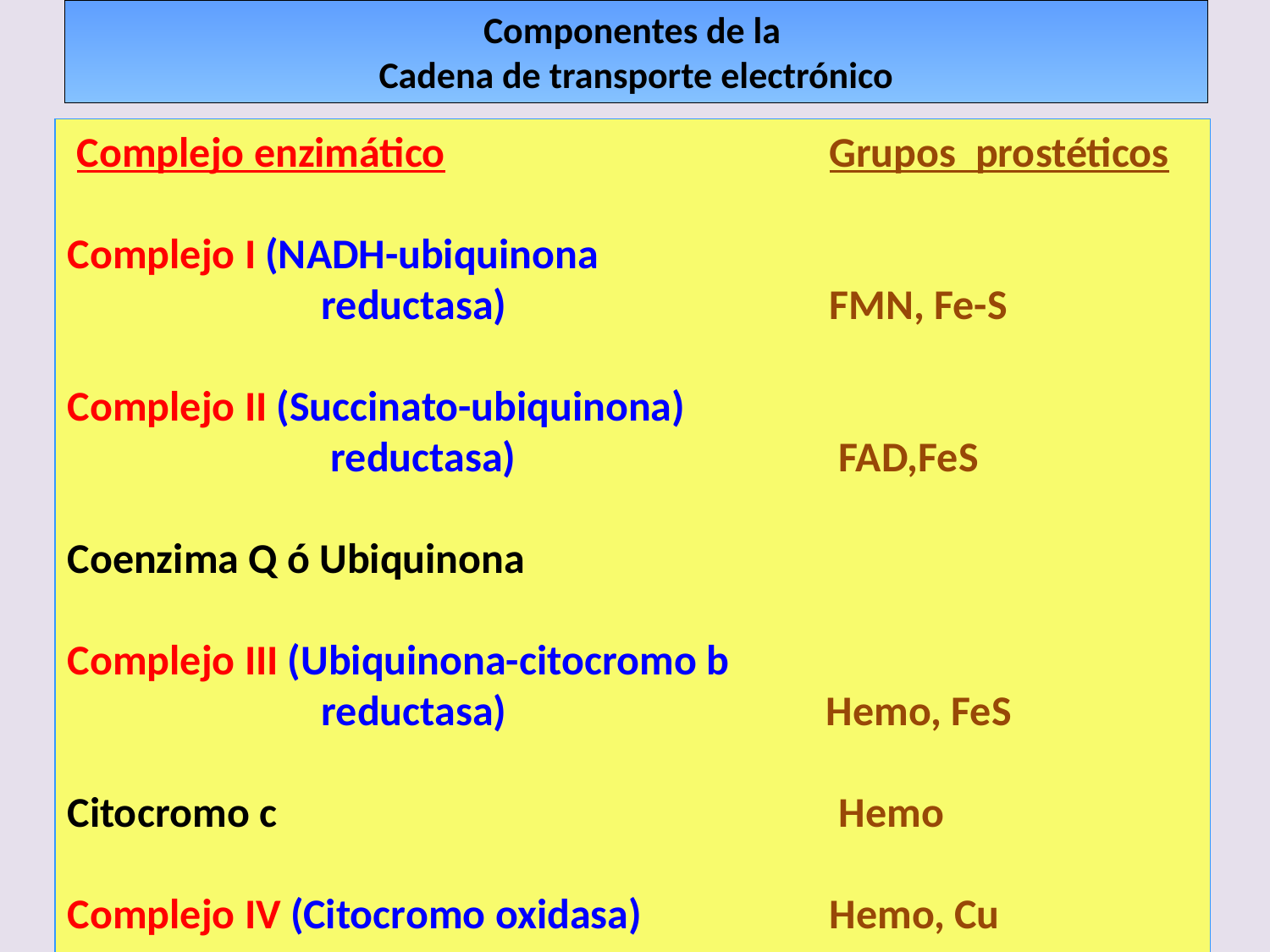

# Componentes de la Cadena de transporte electrónico
 Complejo enzimático            			Grupos  prostéticos

Complejo I (NADH-ubiquinona
		reductasa) 			FMN, Fe-S

Complejo II (Succinato-ubiquinona)
		 reductasa)			 FAD,FeS

Coenzima Q ó Ubiquinona

Complejo III (Ubiquinona-citocromo b
		reductasa)		             Hemo, FeS

Citocromo c                                         		 Hemo

Complejo IV (Citocromo oxidasa) 		Hemo, Cu